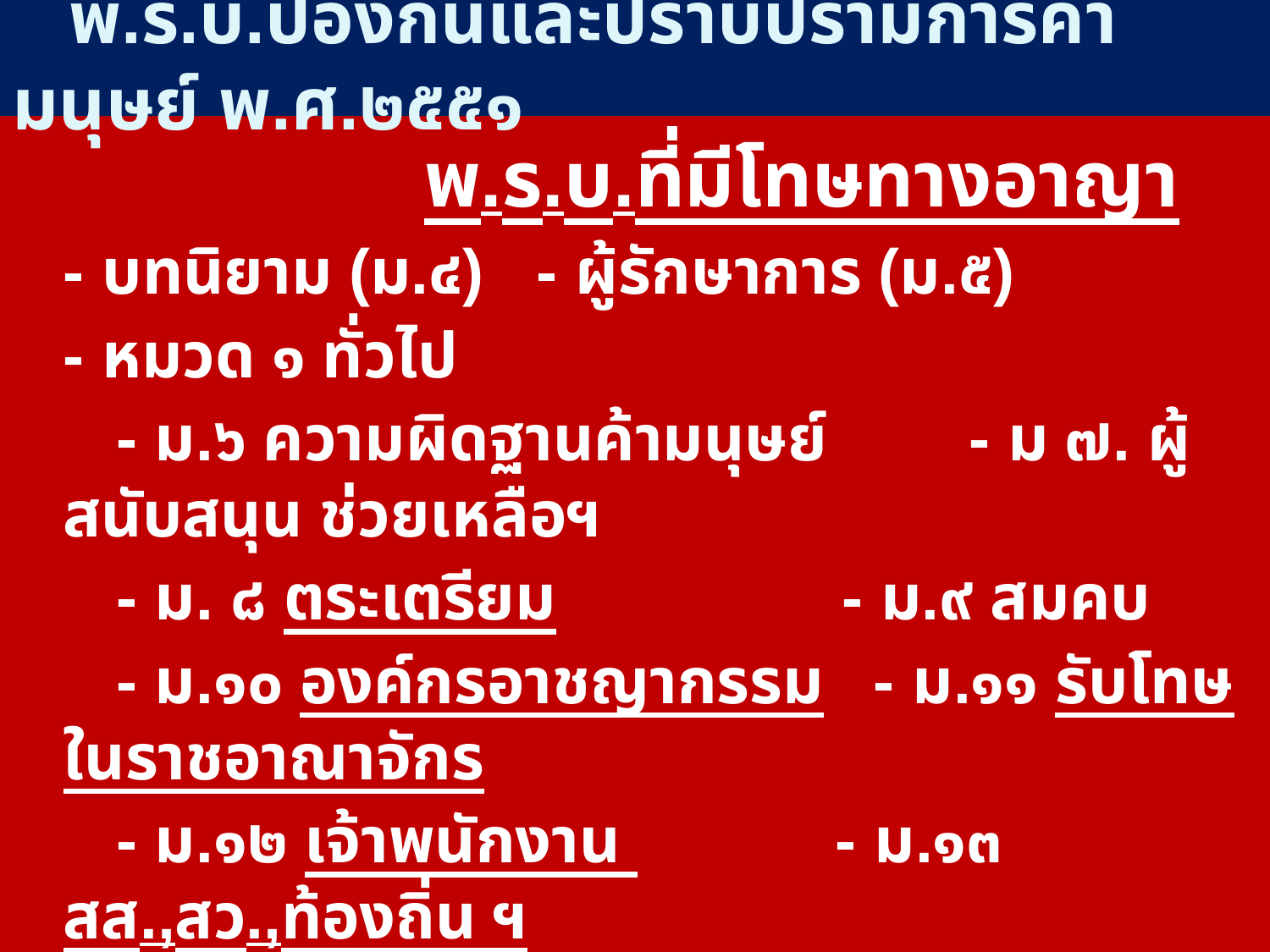

# พ.ร.บ.ป้องกันและปราบปรามการค้ามนุษย์ พ.ศ.๒๕๕๑
                  พ.ร.บ.ที่มีโทษทางอาญา
	- บทนิยาม (ม.๔)   - ผู้รักษาการ (ม.๕)
	- หมวด ๑ ทั่วไป
	   - ม.๖ ความผิดฐานค้ามนุษย์ 	 - ม ๗. ผู้สนับสนุน ช่วยเหลือฯ
	   - ม. ๘ ตระเตรียม 		 - ม.๙ สมคบ
	   - ม.๑๐ องค์กรอาชญากรรม   - ม.๑๑ รับโทษในราชอาณาจักร
	   - ม.๑๒ เจ้าพนักงาน             - ม.๑๓ สส.,สว.,ท้องถิ่น ฯ
      - ม.๑๔ ฟอกเงิน
   - หมวด ๖ บทกำหนดโทษ (ม.๕๒-ม.๕๖)